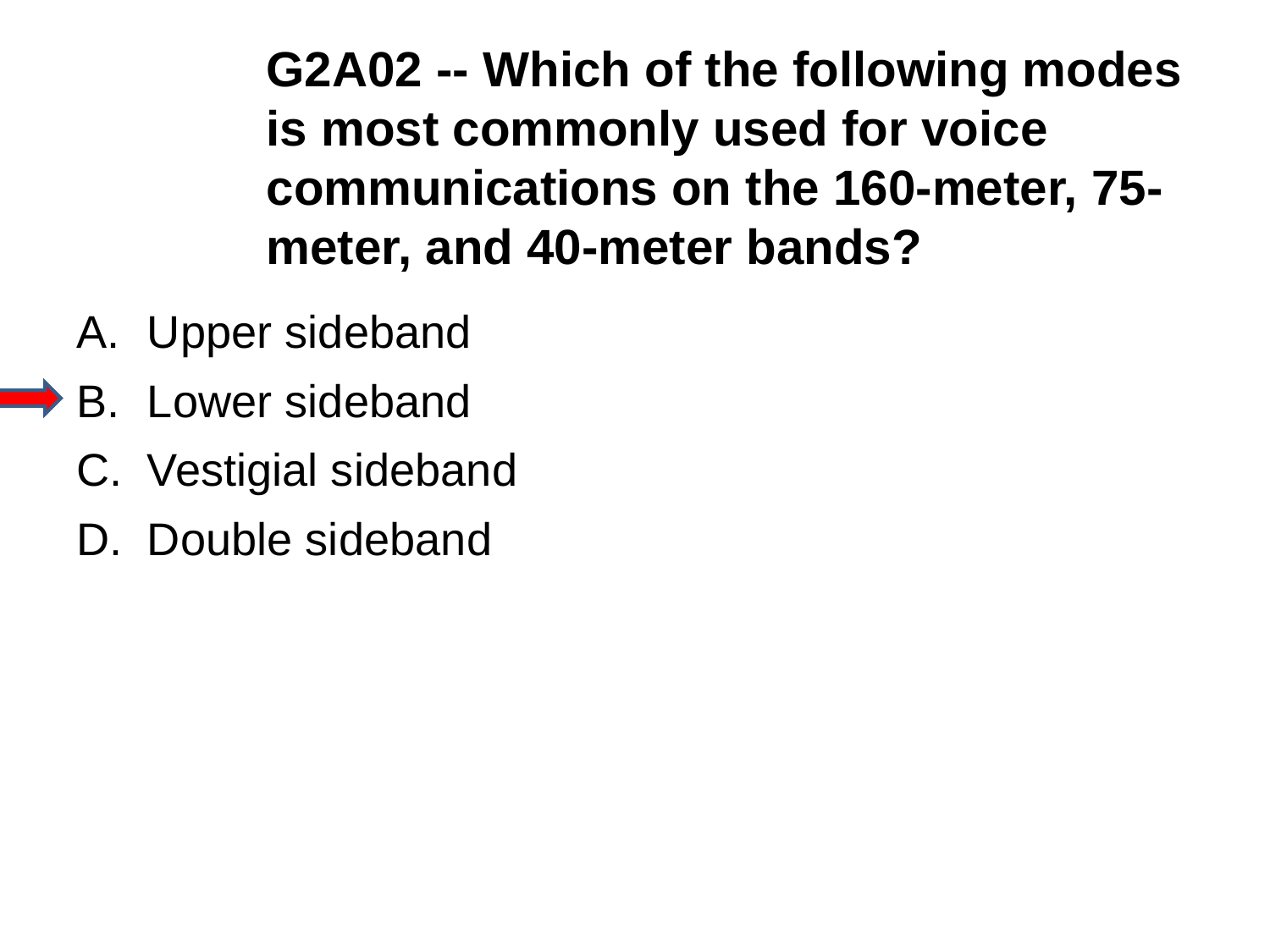

G2A02 -- Which of the following modes is most commonly used for voice communications on the 160-meter, 75-meter, and 40-meter bands?
A.	Upper sideband
B.	Lower sideband
C.	Vestigial sideband
D.	Double sideband